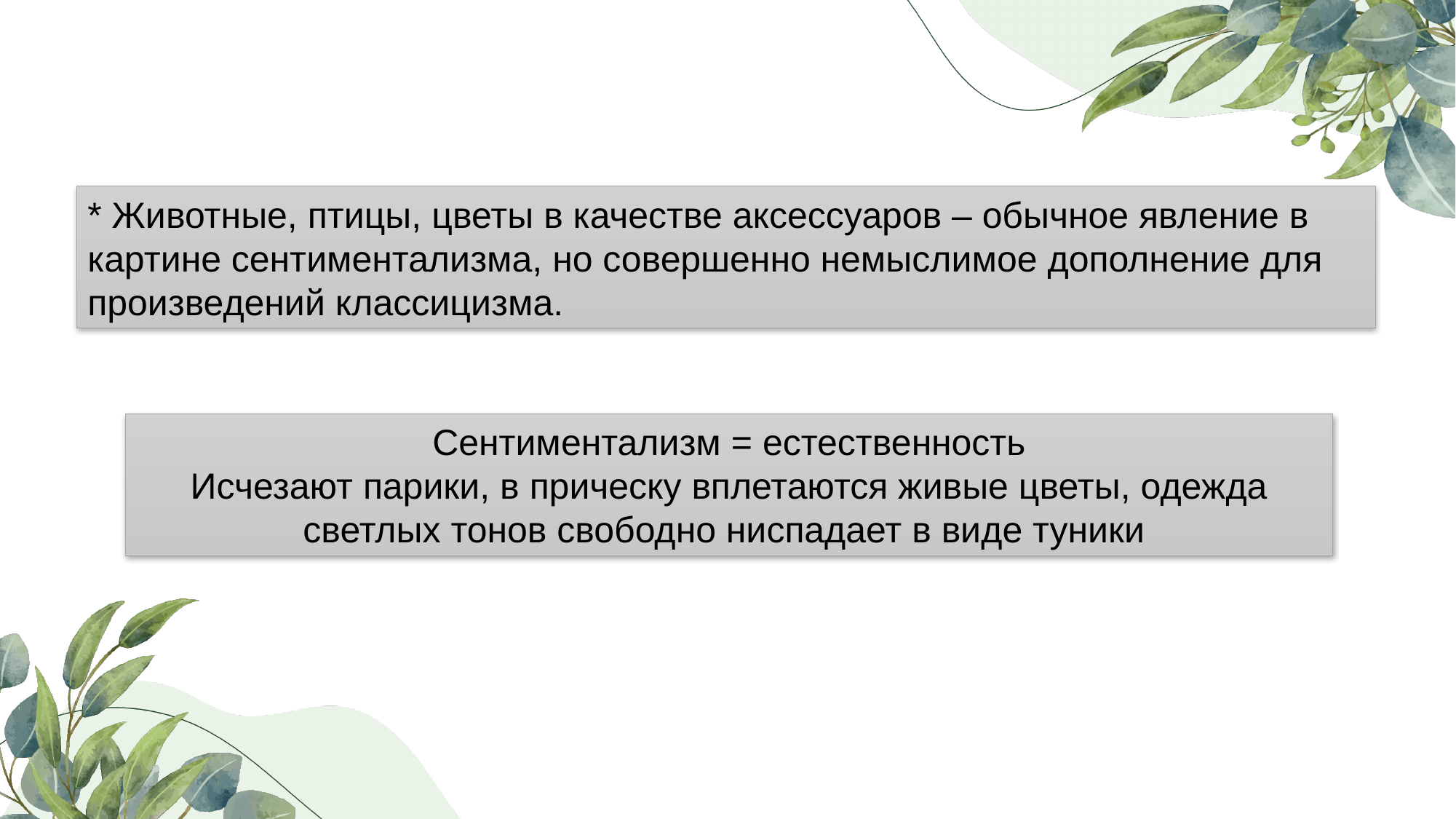

* Животные, птицы, цветы в качестве аксессуаров – обычное явление в картине сентиментализма, но совершенно немыслимое дополнение для произведений классицизма.
Сентиментализм = естественность
Исчезают парики, в прическу вплетаются живые цветы, одежда светлых тонов свободно ниспадает в виде туники